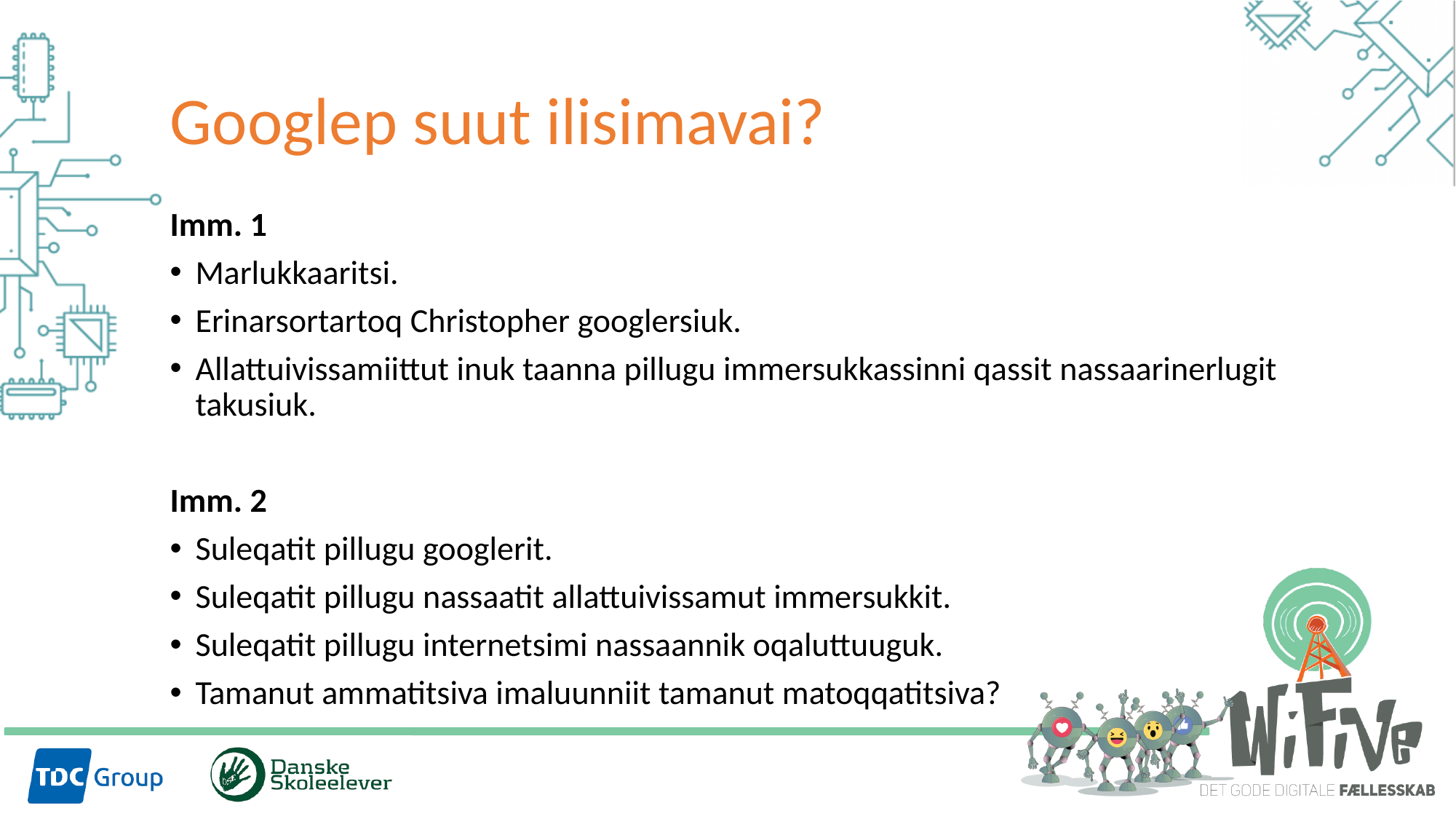

# Googlep suut ilisimavai?
Imm. 1
Marlukkaaritsi.
Erinarsortartoq Christopher googlersiuk.
Allattuivissamiittut inuk taanna pillugu immersukkassinni qassit nassaarinerlugit takusiuk.

Imm. 2
Suleqatit pillugu googlerit.
Suleqatit pillugu nassaatit allattuivissamut immersukkit.
Suleqatit pillugu internetsimi nassaannik oqaluttuuguk.
Tamanut ammatitsiva imaluunniit tamanut matoqqatitsiva?